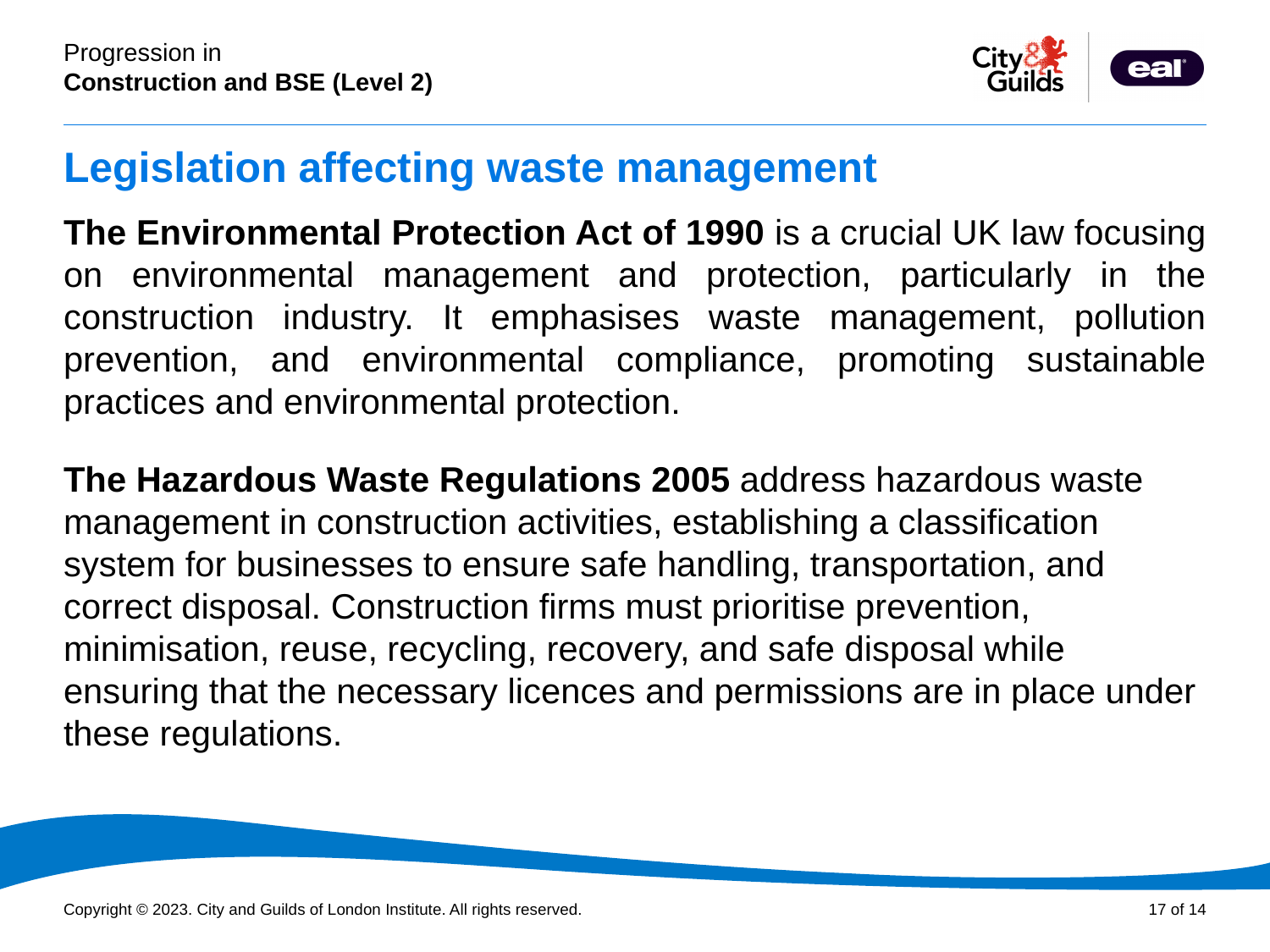

# Legislation affecting waste management
The Environmental Protection Act of 1990 is a crucial UK law focusing on environmental management and protection, particularly in the construction industry. It emphasises waste management, pollution prevention, and environmental compliance, promoting sustainable practices and environmental protection.
The Hazardous Waste Regulations 2005 address hazardous waste management in construction activities, establishing a classification system for businesses to ensure safe handling, transportation, and correct disposal. Construction firms must prioritise prevention, minimisation, reuse, recycling, recovery, and safe disposal while ensuring that the necessary licences and permissions are in place under these regulations.